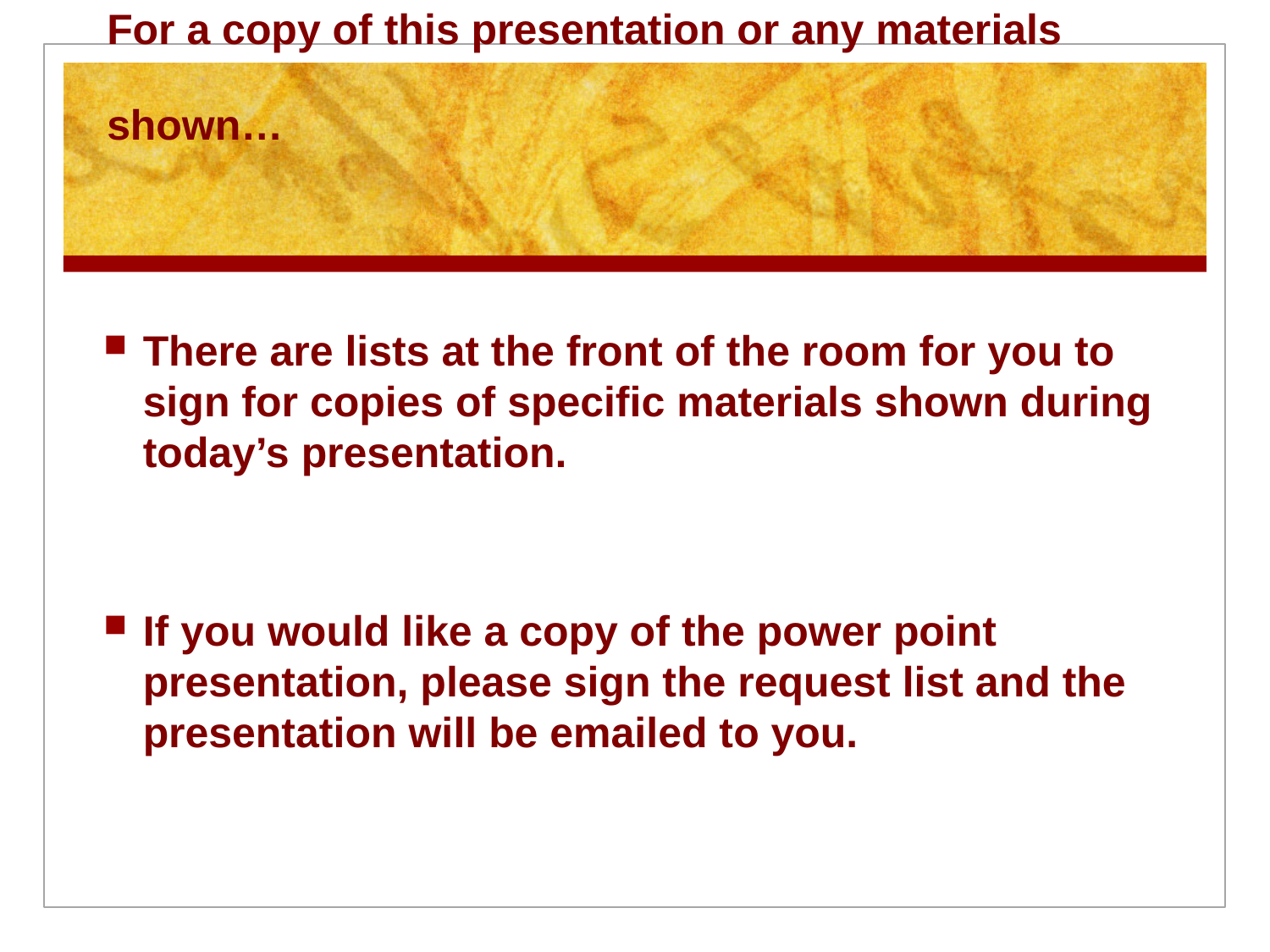

# For a copy of this presentation or any materials shown…
There are lists at the front of the room for you to sign for copies of specific materials shown during today’s presentation.
If you would like a copy of the power point presentation, please sign the request list and the presentation will be emailed to you.